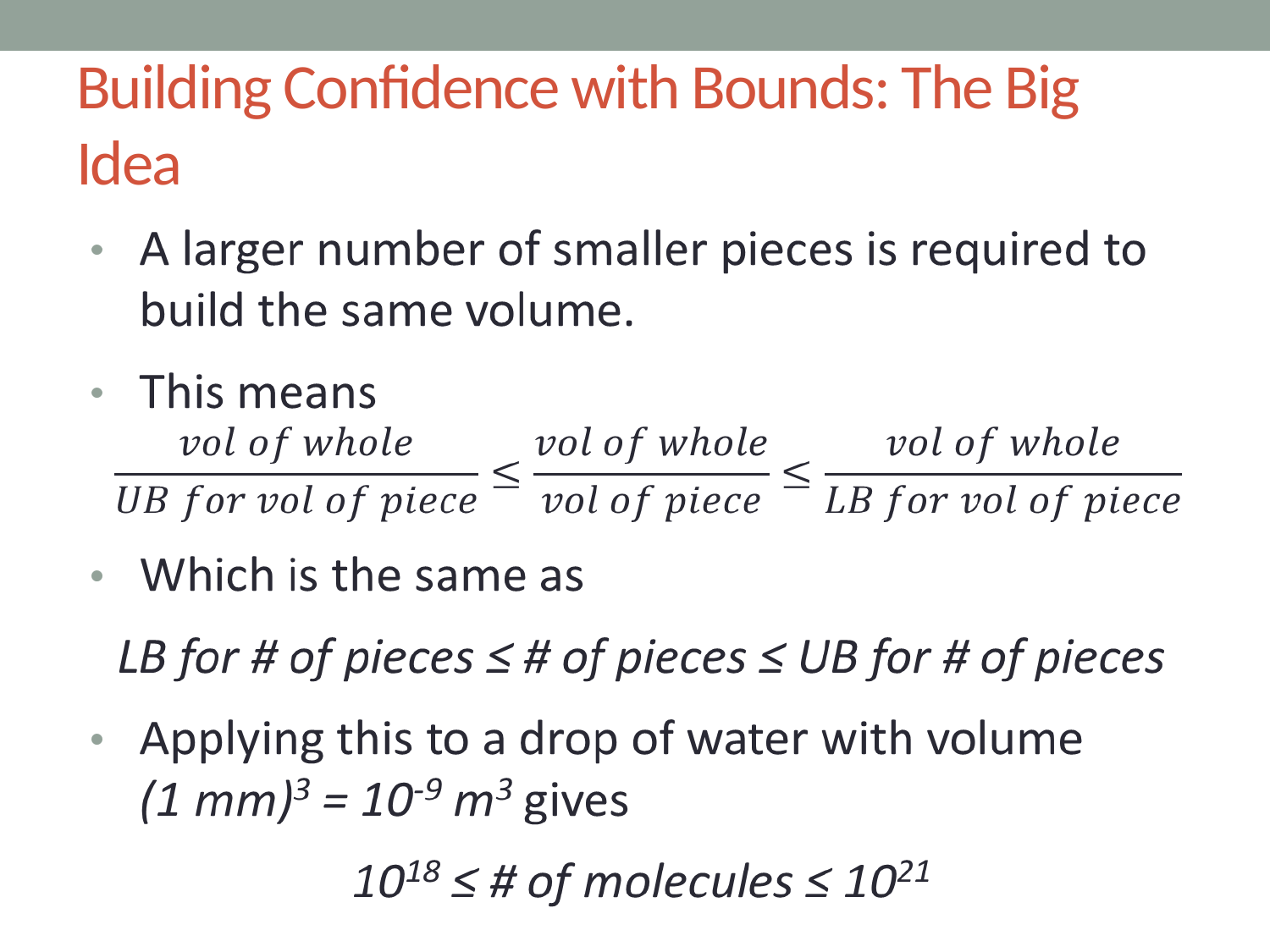

# Building Confidence with Bounds: The Big Idea